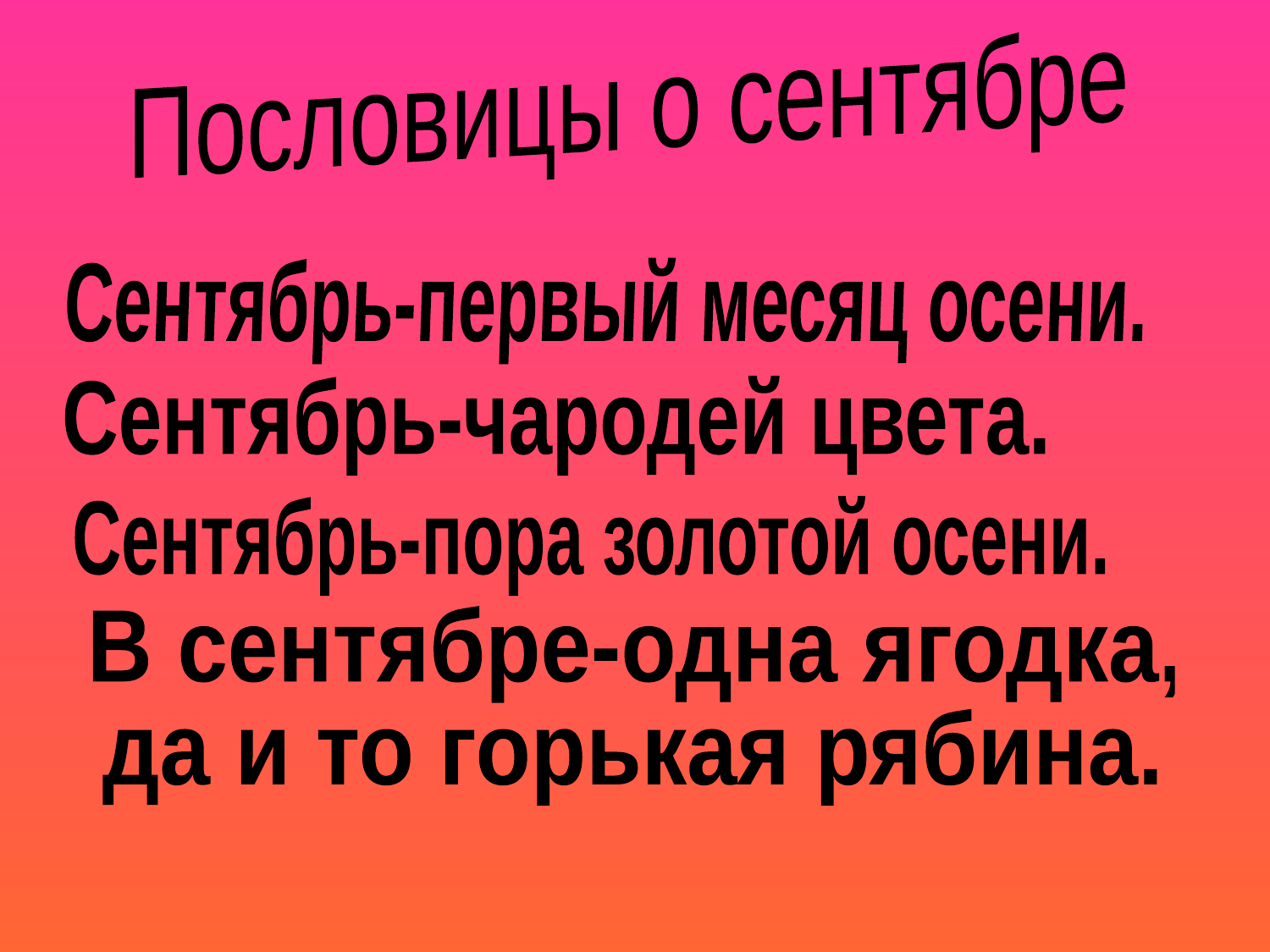

Пословицы о сентябре
Сентябрь-первый месяц осени.
Сентябрь-чародей цвета.
Сентябрь-пора золотой осени.
В сентябре-одна ягодка,
да и то горькая рябина.